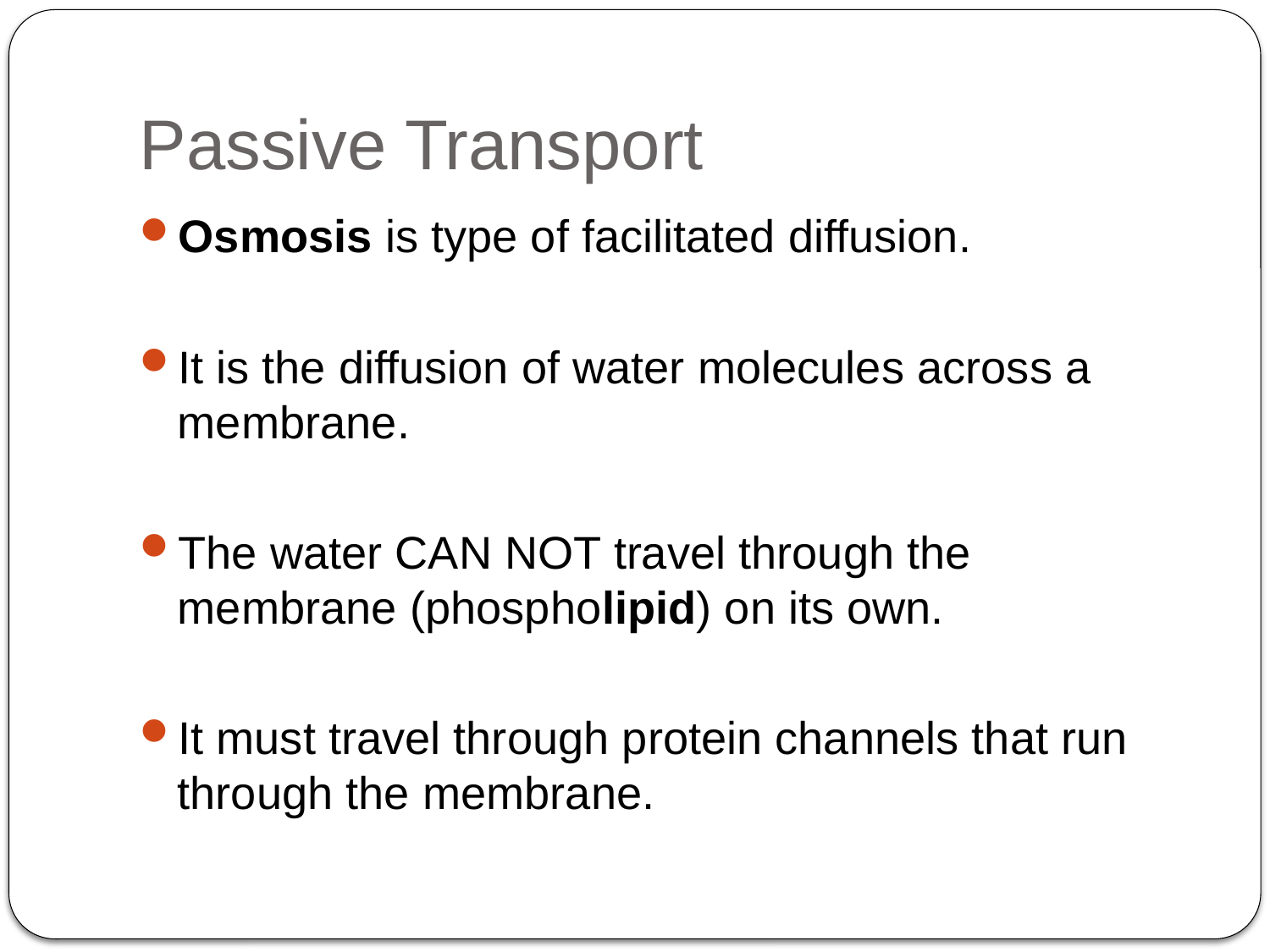

# Passive Transport
Osmosis is type of facilitated diffusion.

It is the diffusion of water molecules across a membrane.

The water CAN NOT travel through the membrane (phospholipid) on its own.

It must travel through protein channels that run through the membrane.